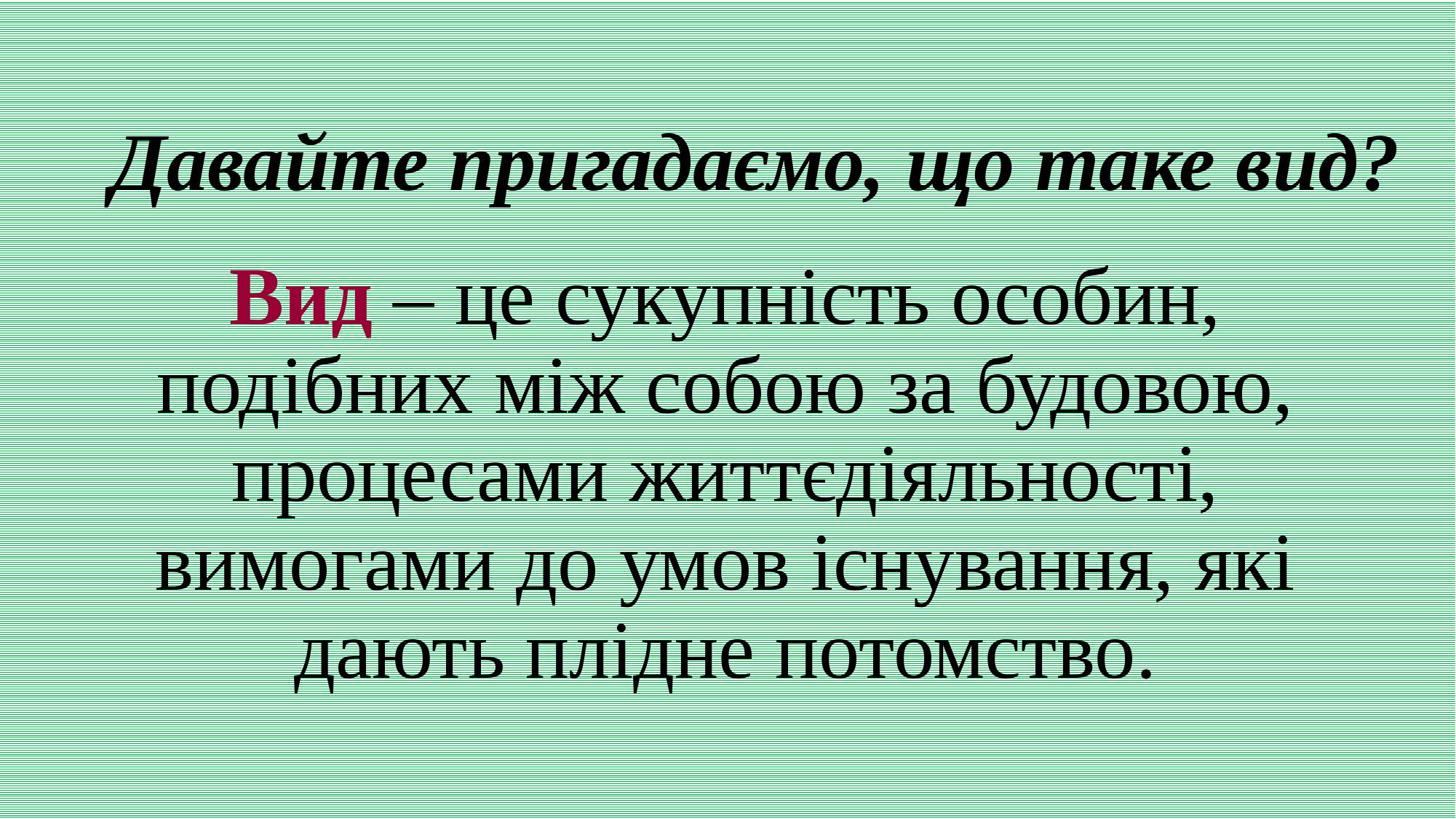

# Давайте пригадаємо, що таке вид?
Вид – це сукупність особин, подібних між собою за будовою, процесами життєдіяльності, вимогами до умов існування, які дають плідне потомство.